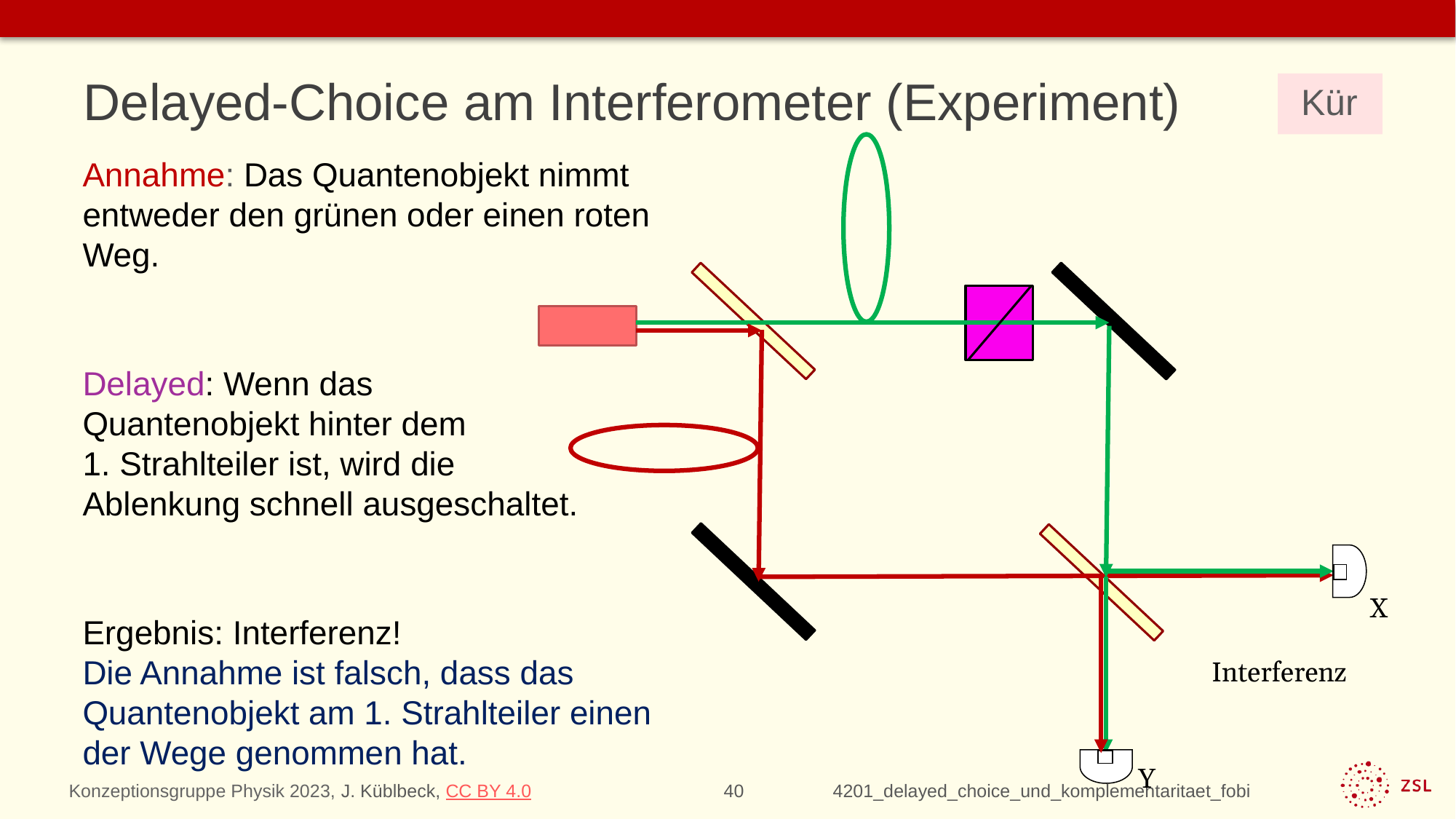

# Delayed-Choice am Interferometer (Experiment)
Kür

Annahme: Das Quantenobjekt nimmt entweder den grünen oder einen roten Weg.

Delayed: Wenn das
Quantenobjekt hinter dem
1. Strahlteiler ist, wird die
Ablenkung schnell ausgeschaltet.

Ergebnis: Interferenz!
Die Annahme ist falsch, dass das Quantenobjekt am 1. Strahlteiler einen der Wege genommen hat.

X

Y

Interferenz